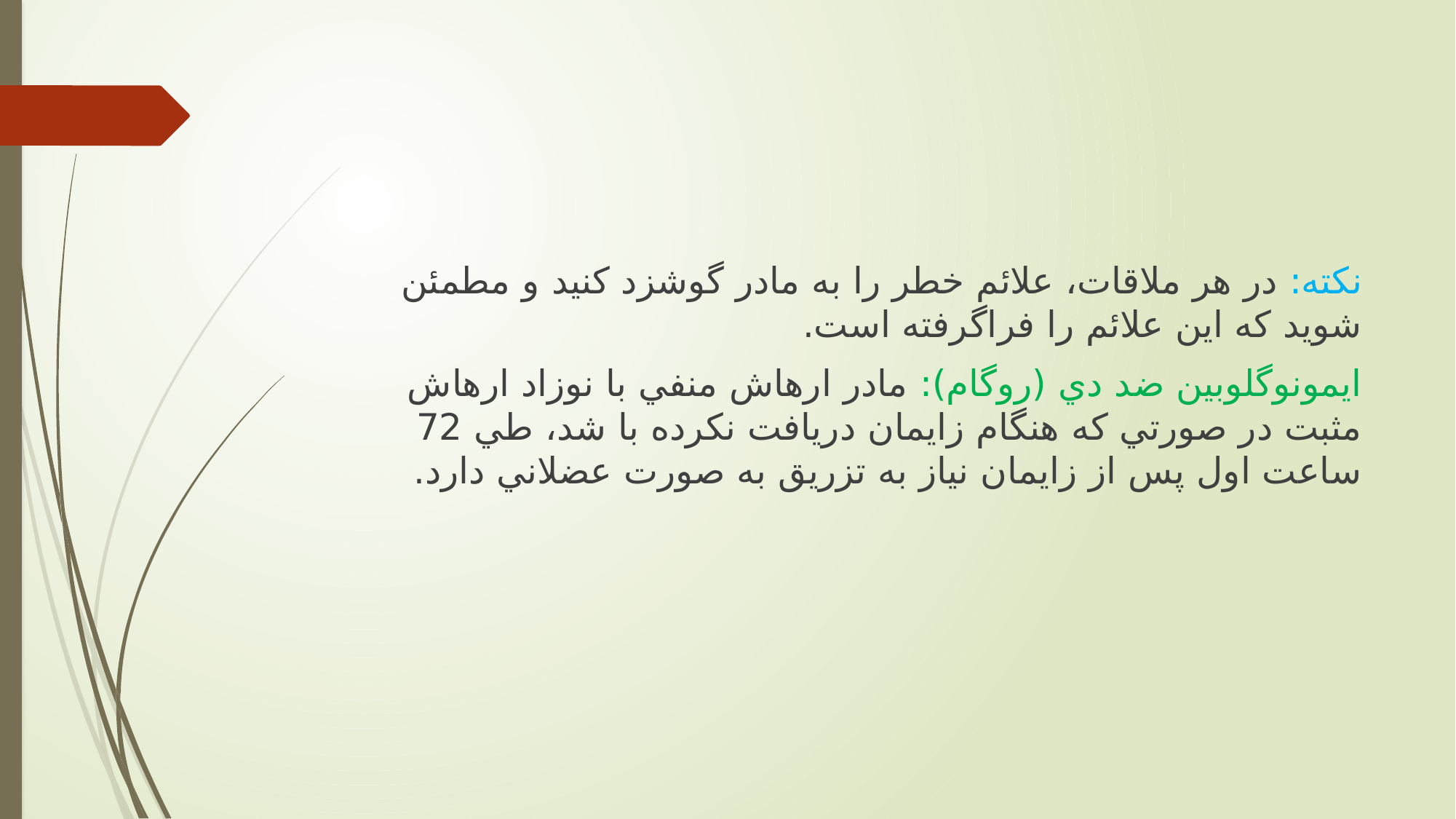

نکته: در هر ملاقات، علائم خطر را به مادر گوشزد کنید و مطمئن شويد که اين علائم را فراگرفته است.
ايمونوگلوبین ضد دي (روگام): مادر ارهاش منفي با نوزاد ارهاش مثبت در صورتي که هنگام زايمان دريافت نکرده با شد، طي 72 ساعت اول پس از زايمان نیاز به تزريق به صورت عضلاني دارد.